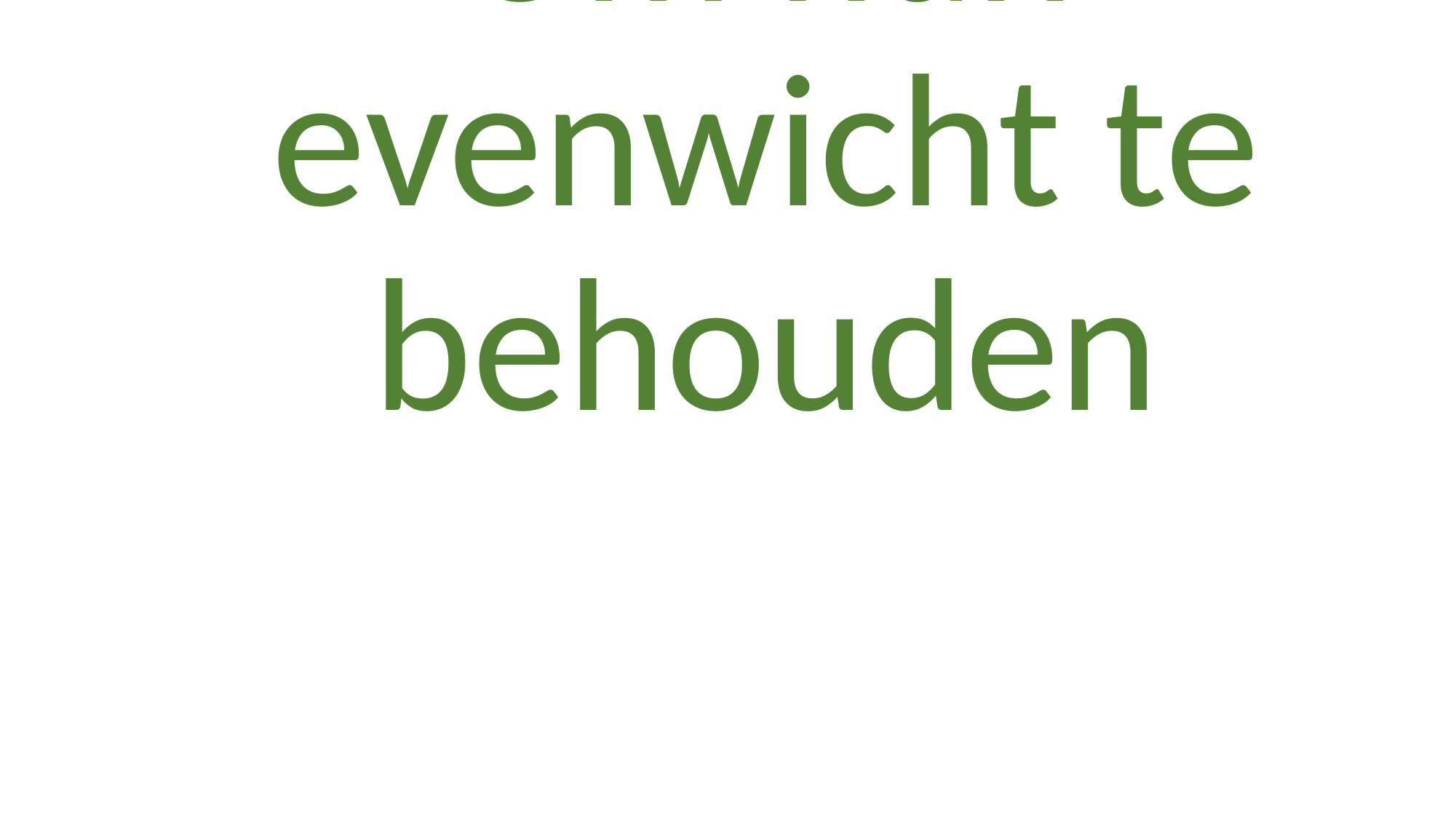

# Antwoord A Om hun evenwicht te behouden